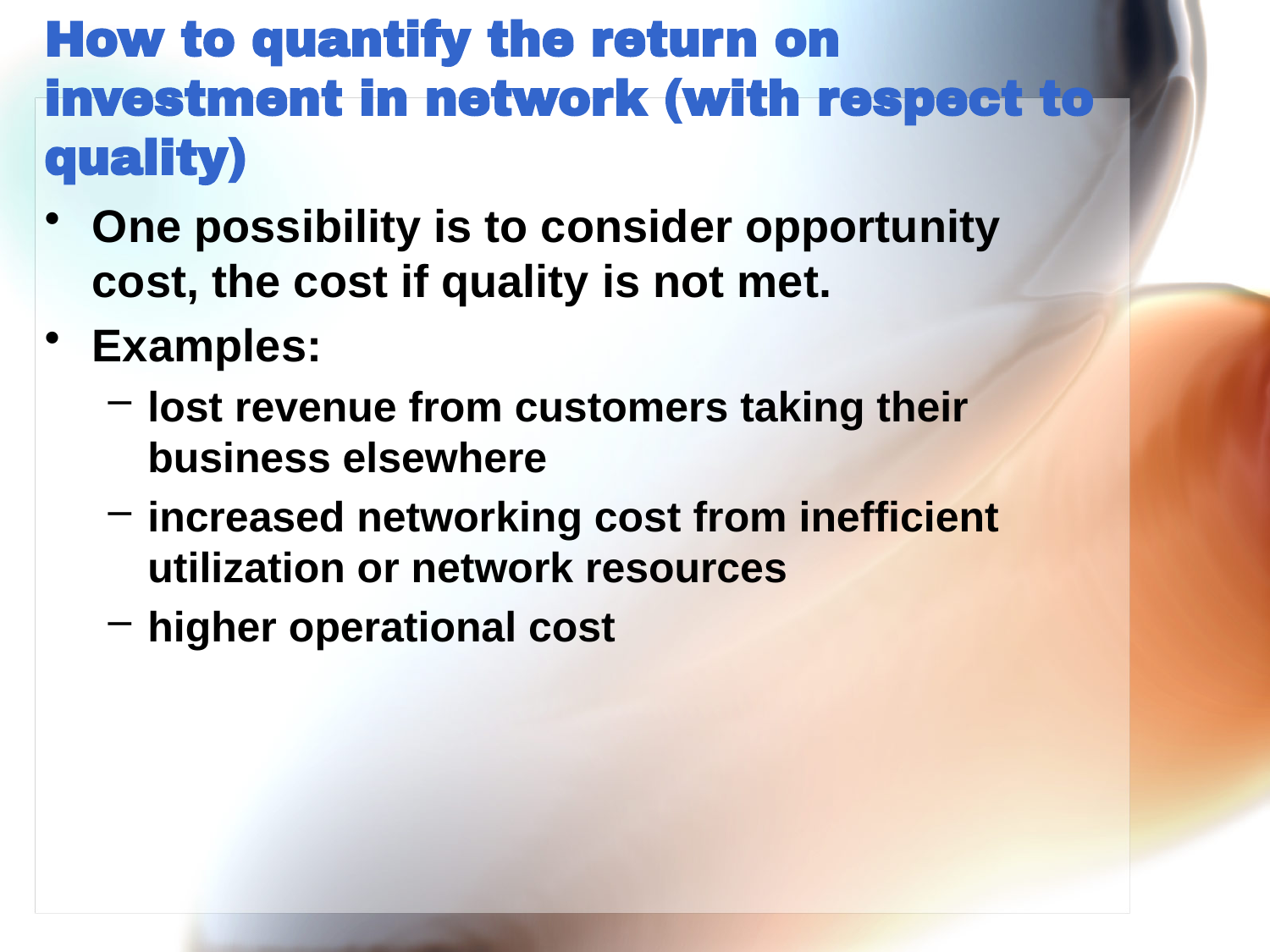

# How to quantify the return on investment in network (with respect to quality)
One possibility is to consider opportunity cost, the cost if quality is not met.
Examples:
lost revenue from customers taking their business elsewhere
increased networking cost from inefficient utilization or network resources
higher operational cost